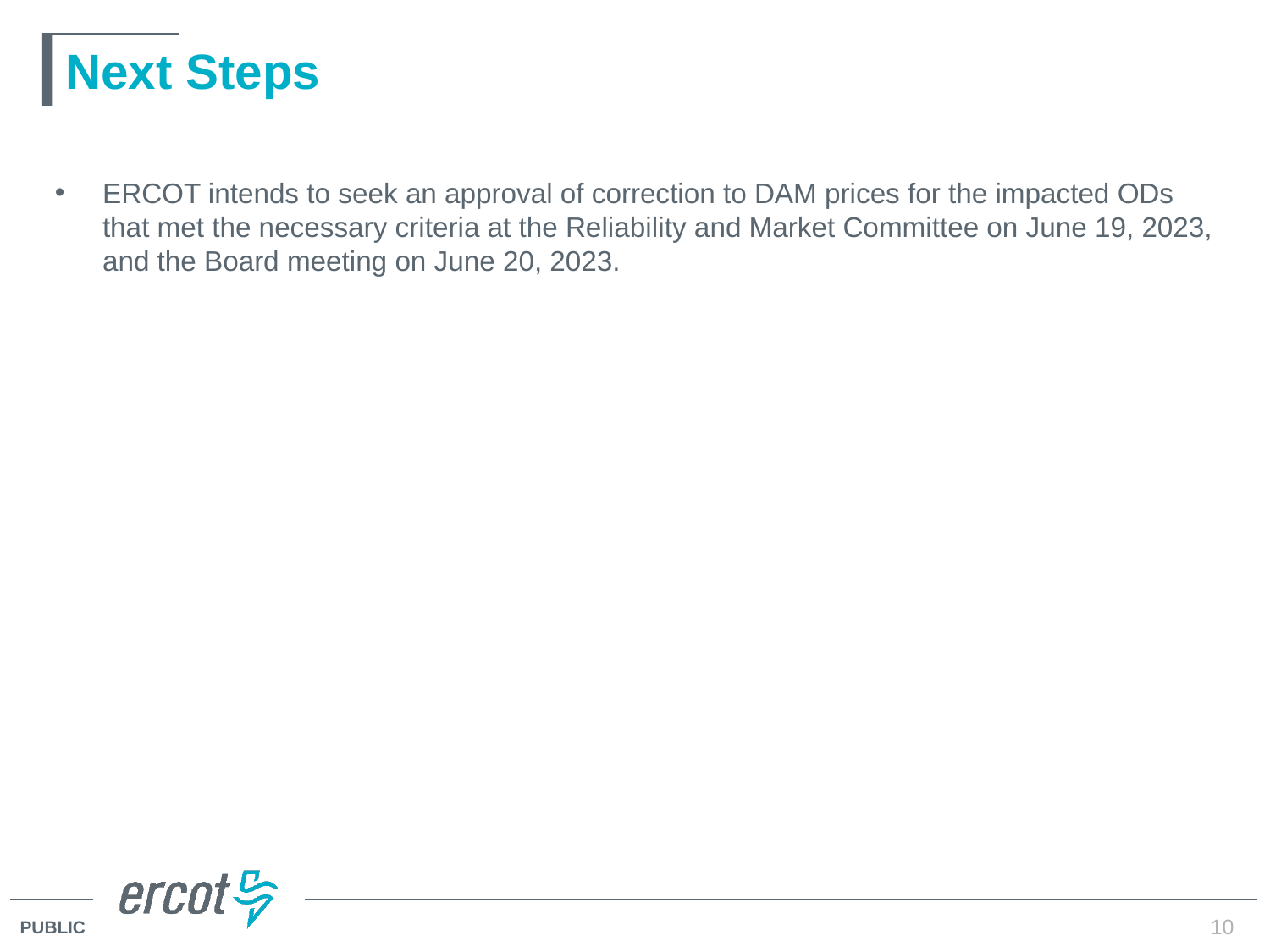

# Next Steps
ERCOT intends to seek an approval of correction to DAM prices for the impacted ODs that met the necessary criteria at the Reliability and Market Committee on June 19, 2023, and the Board meeting on June 20, 2023.

10